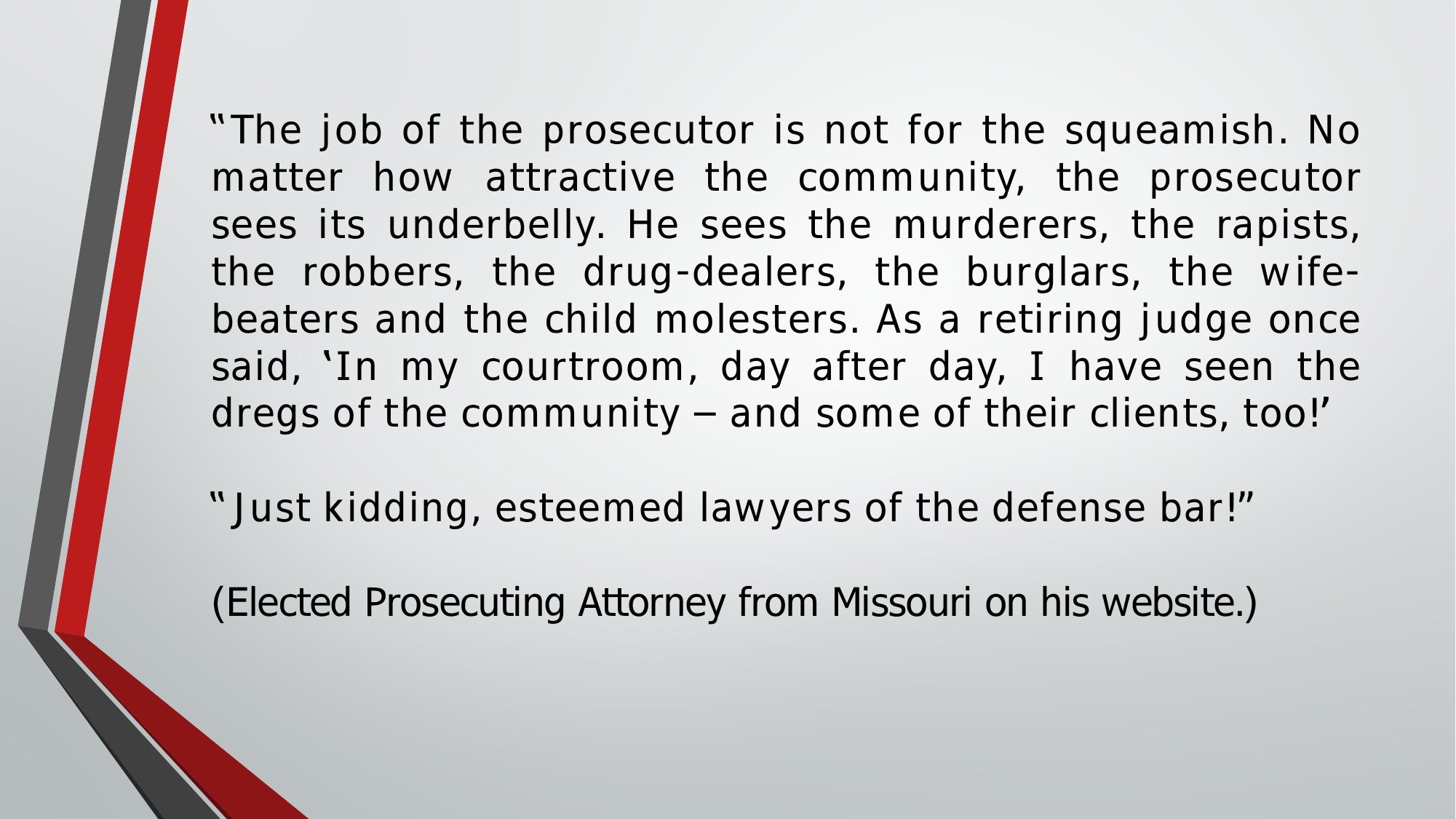

“The job of the prosecutor is not for the squeamish. No matter how attractive the community, the prosecutor sees its underbelly. He sees the murderers, the rapists, the robbers, the drug-dealers, the burglars, the wife-beaters and the child molesters. As a retiring judge once said, ‘In my courtroom, day after day, I have seen the dregs of the community – and some of their clients, too!’

“Just kidding, esteemed lawyers of the defense bar!”

(Elected Prosecuting Attorney from Missouri on his website.)